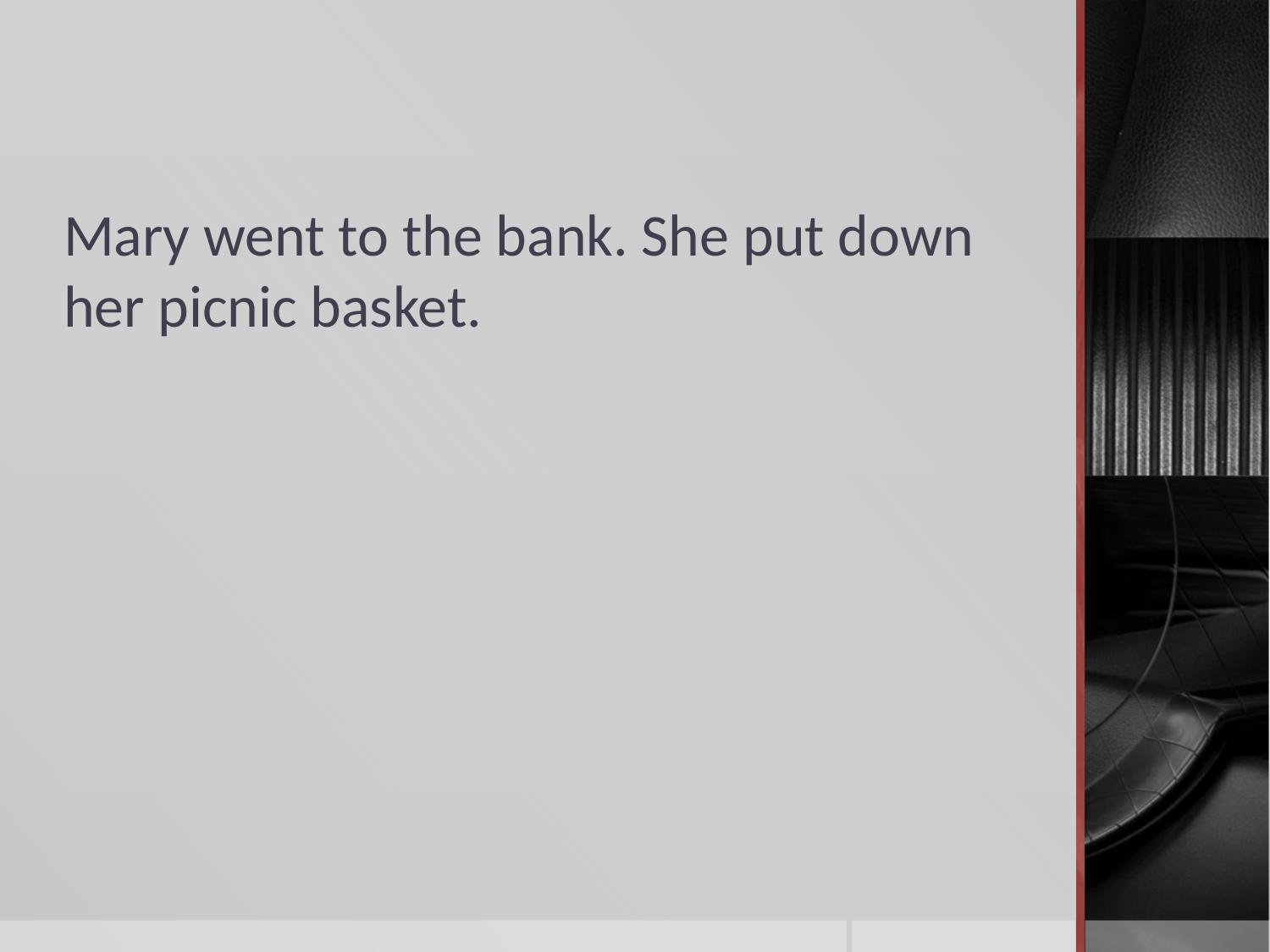

# Mary went to the bank. She put down her picnic basket.